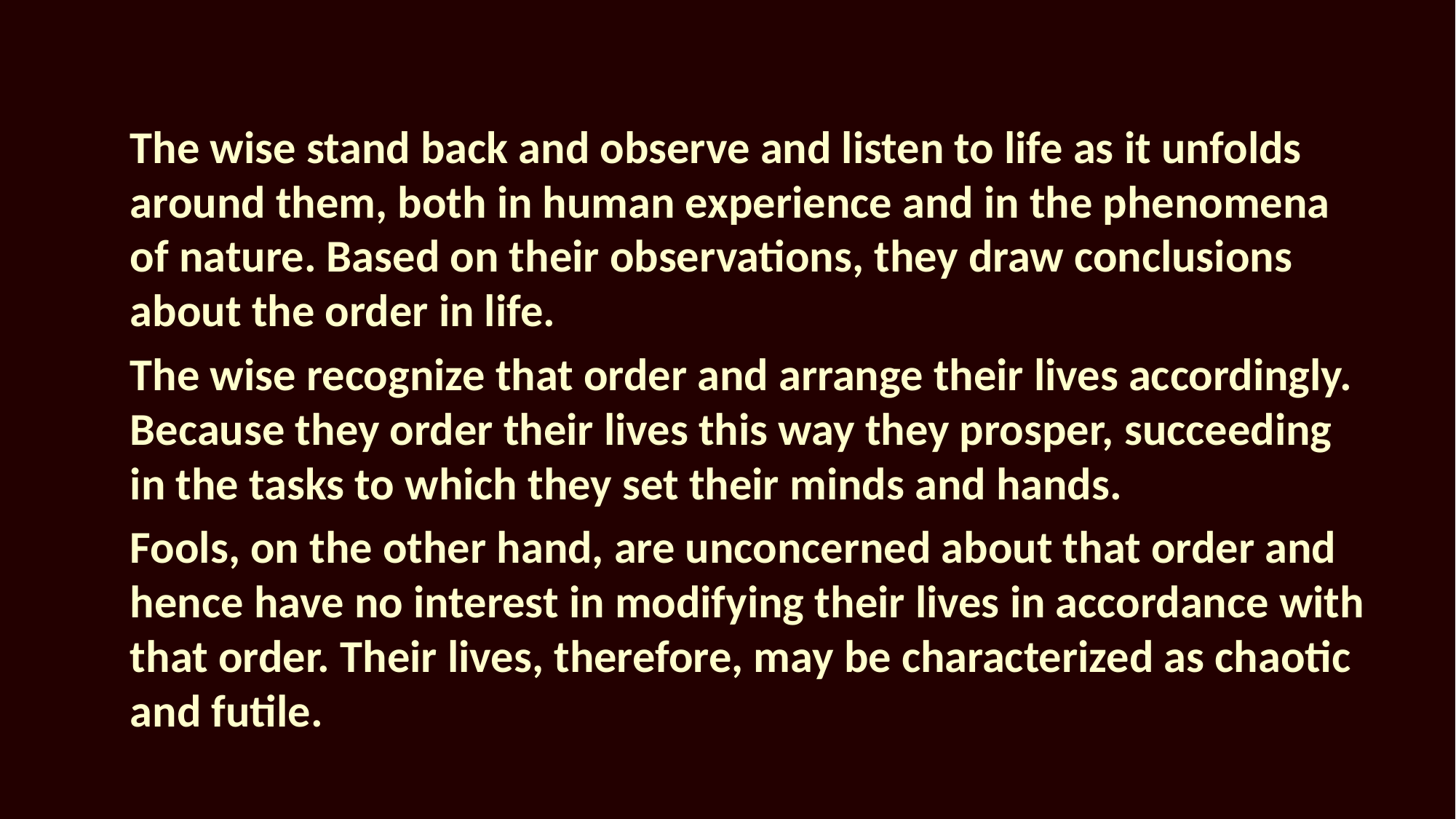

The wise stand back and observe and listen to life as it unfolds around them, both in human experience and in the phenomena of nature. Based on their observations, they draw conclusions about the order in life.
The wise recognize that order and arrange their lives accordingly. Because they order their lives this way they prosper, succeeding in the tasks to which they set their minds and hands.
Fools, on the other hand, are unconcerned about that order and hence have no interest in modifying their lives in accordance with that order. Their lives, therefore, may be characterized as chaotic and futile.